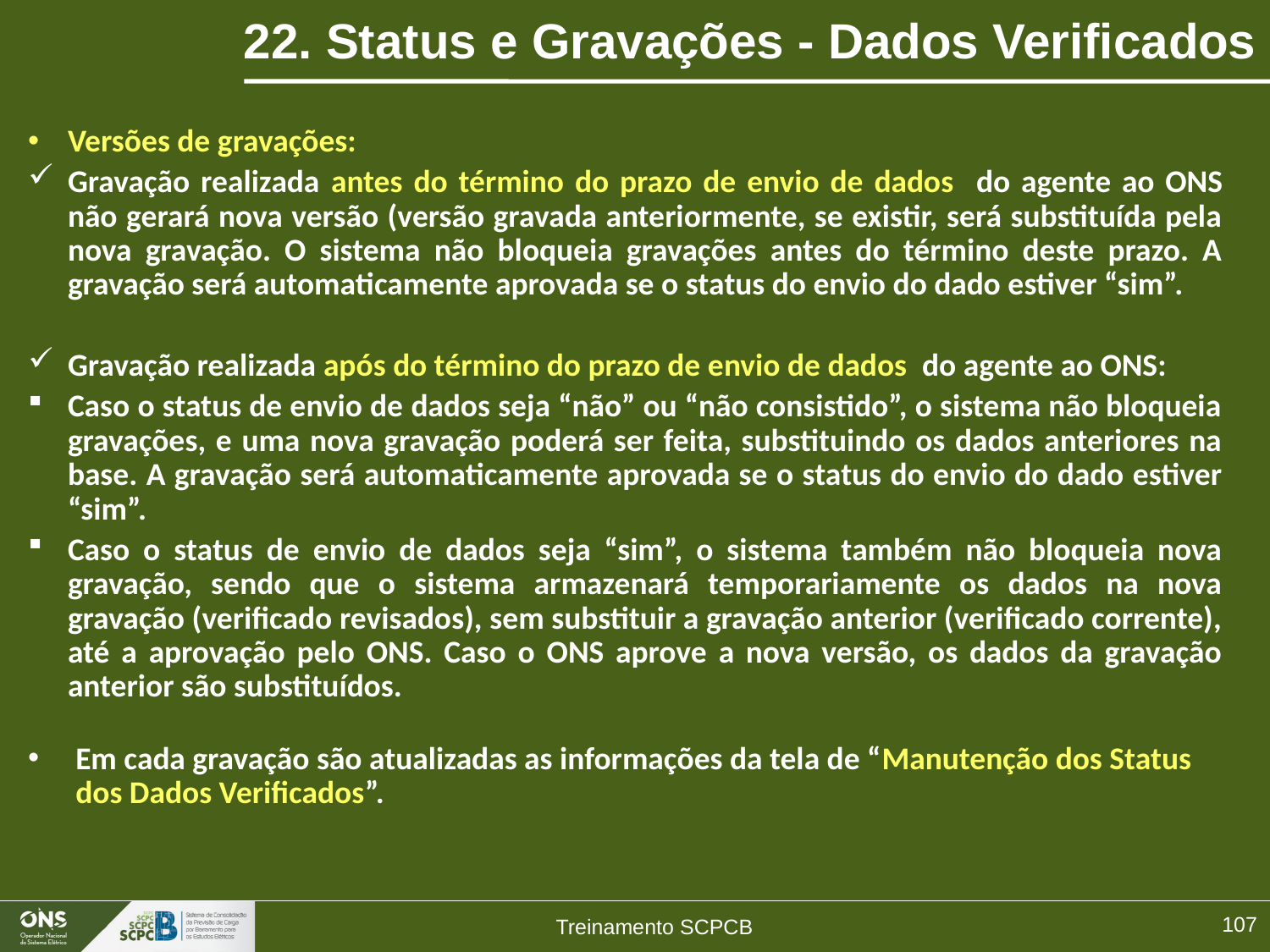

# 22. Status e Gravações - Dados Verificados
Versões de gravações:
Gravação realizada antes do término do prazo de envio de dados  do agente ao ONS não gerará nova versão (versão gravada anteriormente, se existir, será substituída pela nova gravação. O sistema não bloqueia gravações antes do término deste prazo. A gravação será automaticamente aprovada se o status do envio do dado estiver “sim”.

Gravação realizada após do término do prazo de envio de dados  do agente ao ONS:
Caso o status de envio de dados seja “não” ou “não consistido”, o sistema não bloqueia gravações, e uma nova gravação poderá ser feita, substituindo os dados anteriores na base. A gravação será automaticamente aprovada se o status do envio do dado estiver “sim”.
Caso o status de envio de dados seja “sim”, o sistema também não bloqueia nova gravação, sendo que o sistema armazenará temporariamente os dados na nova gravação (verificado revisados), sem substituir a gravação anterior (verificado corrente), até a aprovação pelo ONS. Caso o ONS aprove a nova versão, os dados da gravação anterior são substituídos.
Em cada gravação são atualizadas as informações da tela de “Manutenção dos Status dos Dados Verificados”.